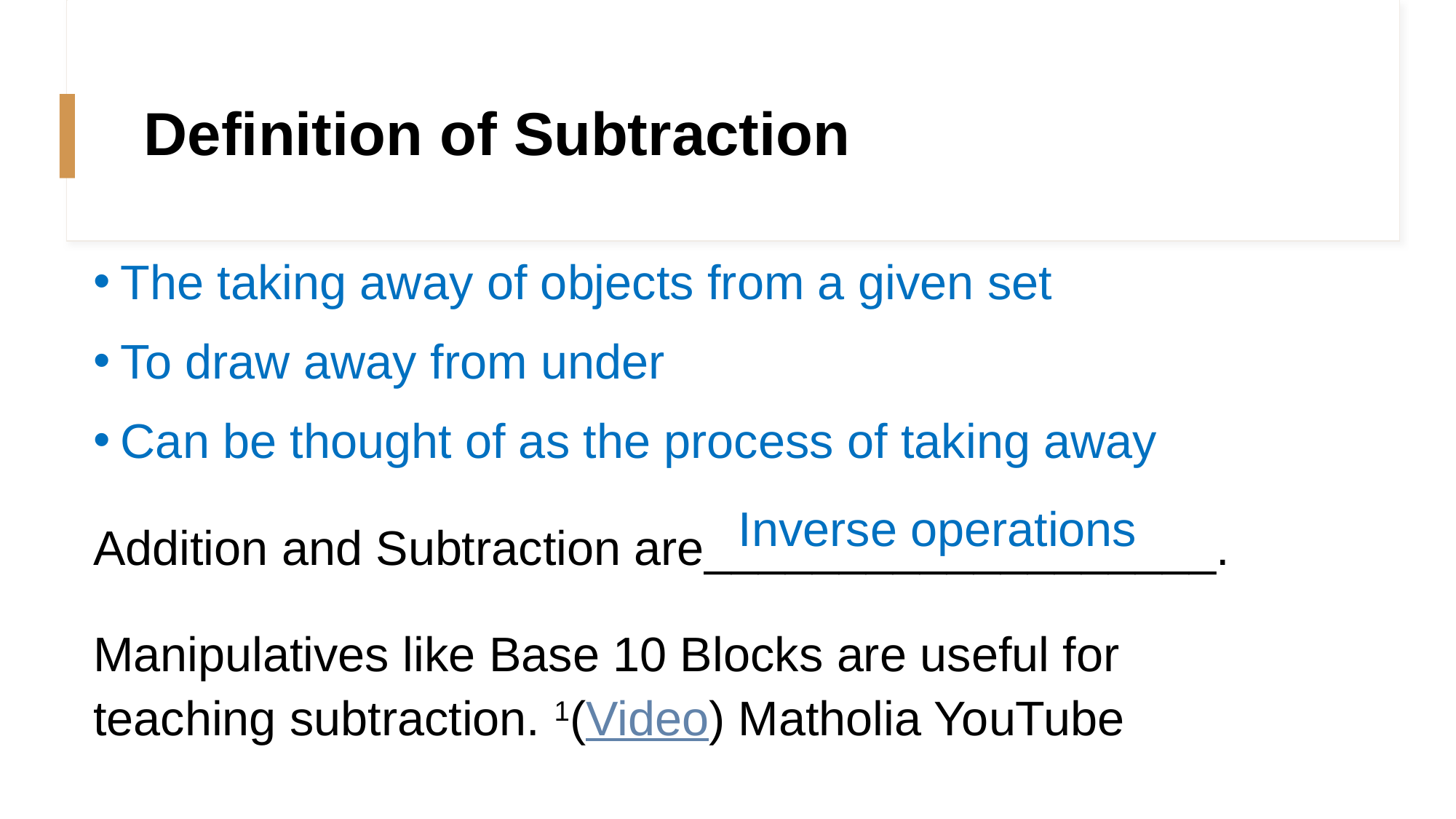

# Definition of Subtraction
The taking away of objects from a given set
To draw away from under
Can be thought of as the process of taking away
Addition and Subtraction are___________________.
Manipulatives like Base 10 Blocks are useful for teaching subtraction. 1(Video) Matholia YouTube
Inverse operations